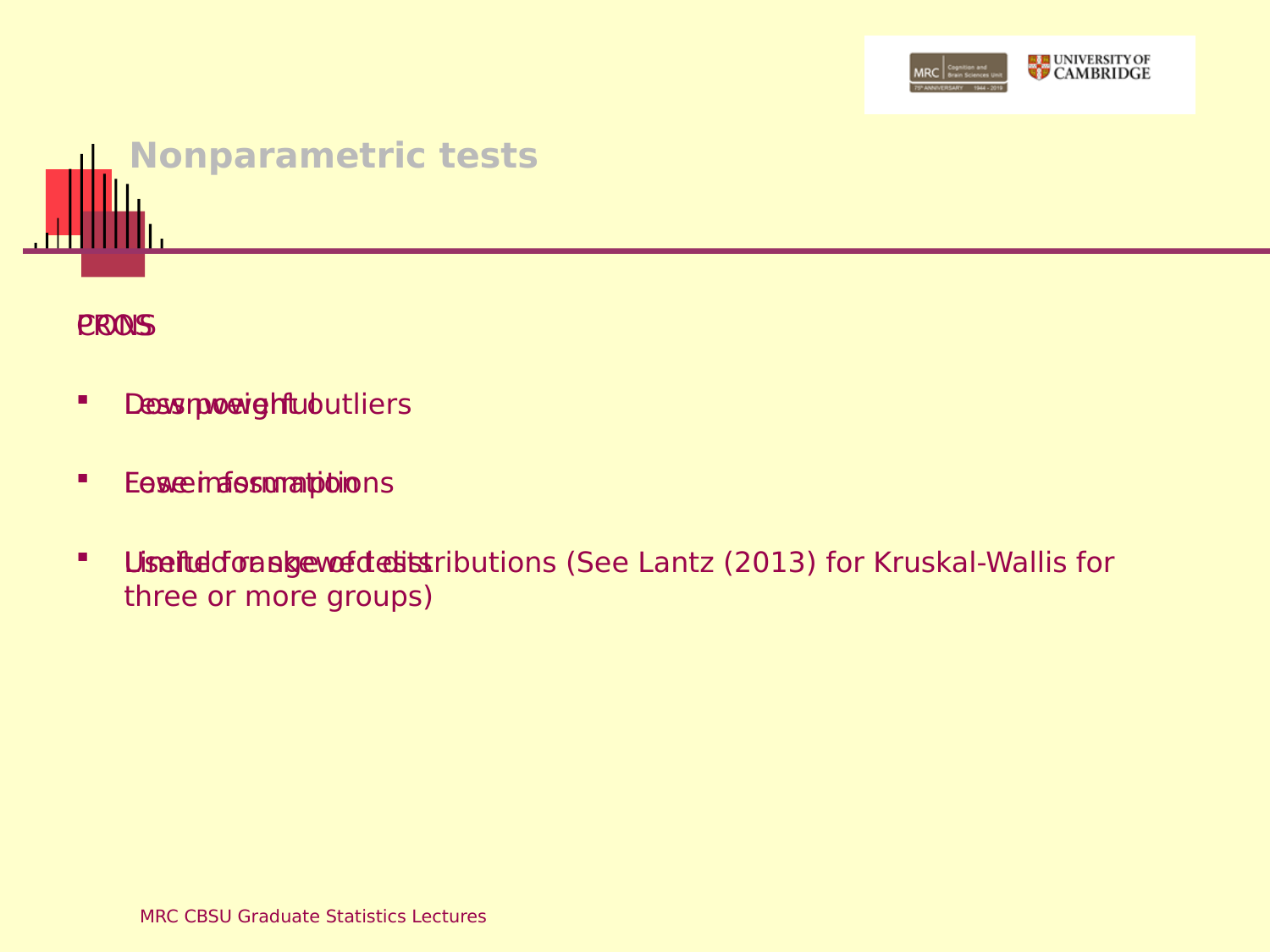

# Nonparametric tests

PROS

Downweight outliers

Fewer assumptions

Useful for skewed distributions (See Lantz (2013) for Kruskal-Wallis for three or more groups)

CONS

Less powerful

Lose information

Limited range of tests

MRC CBSU Graduate Statistics Lectures